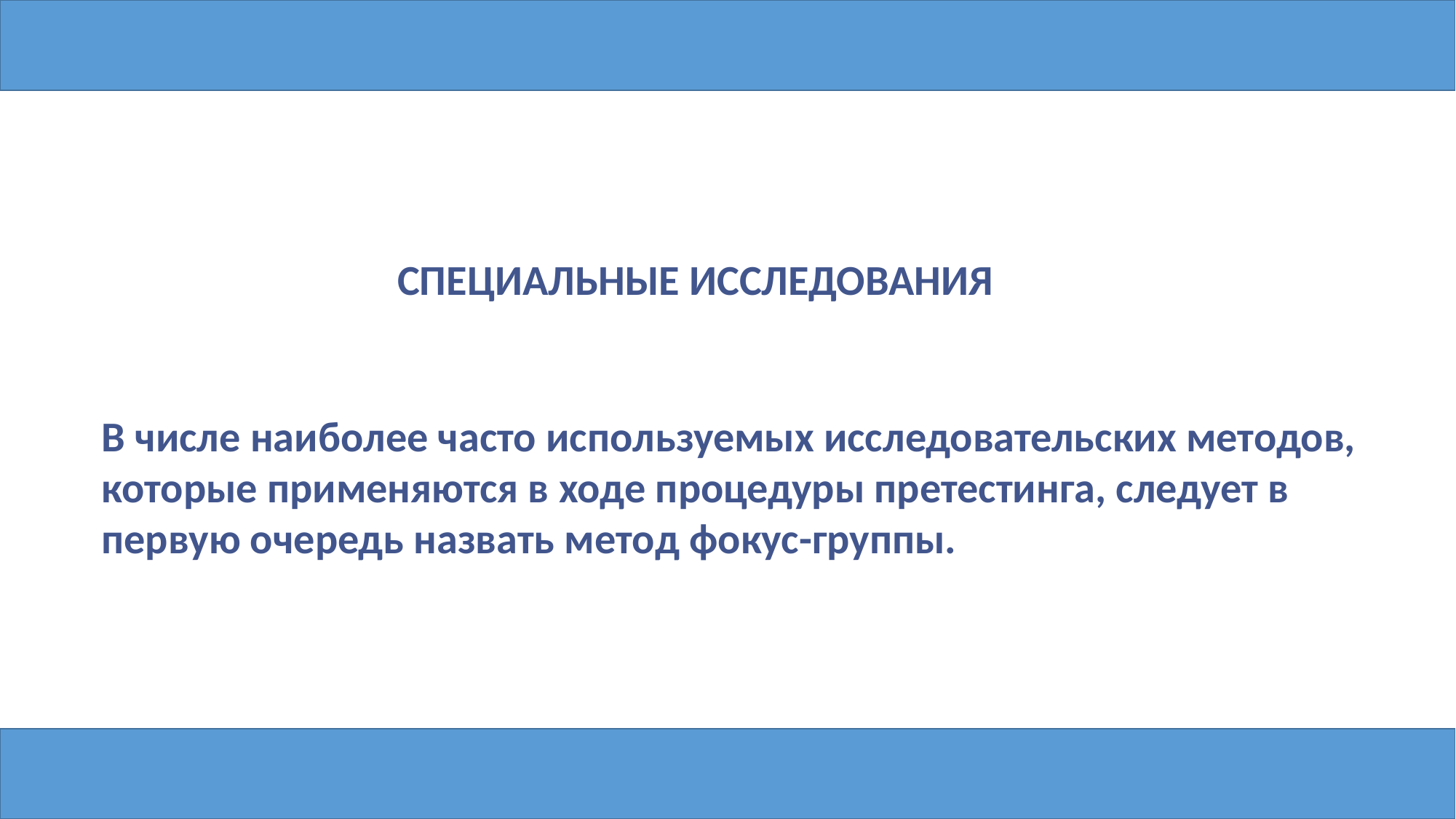

СПЕЦИАЛЬНЫЕ ИССЛЕДОВАНИЯ
В числе наиболее часто используемых исследовательских методов, которые применяются в ходе процедуры претестинга, следует в первую очередь назвать метод фокус-группы.